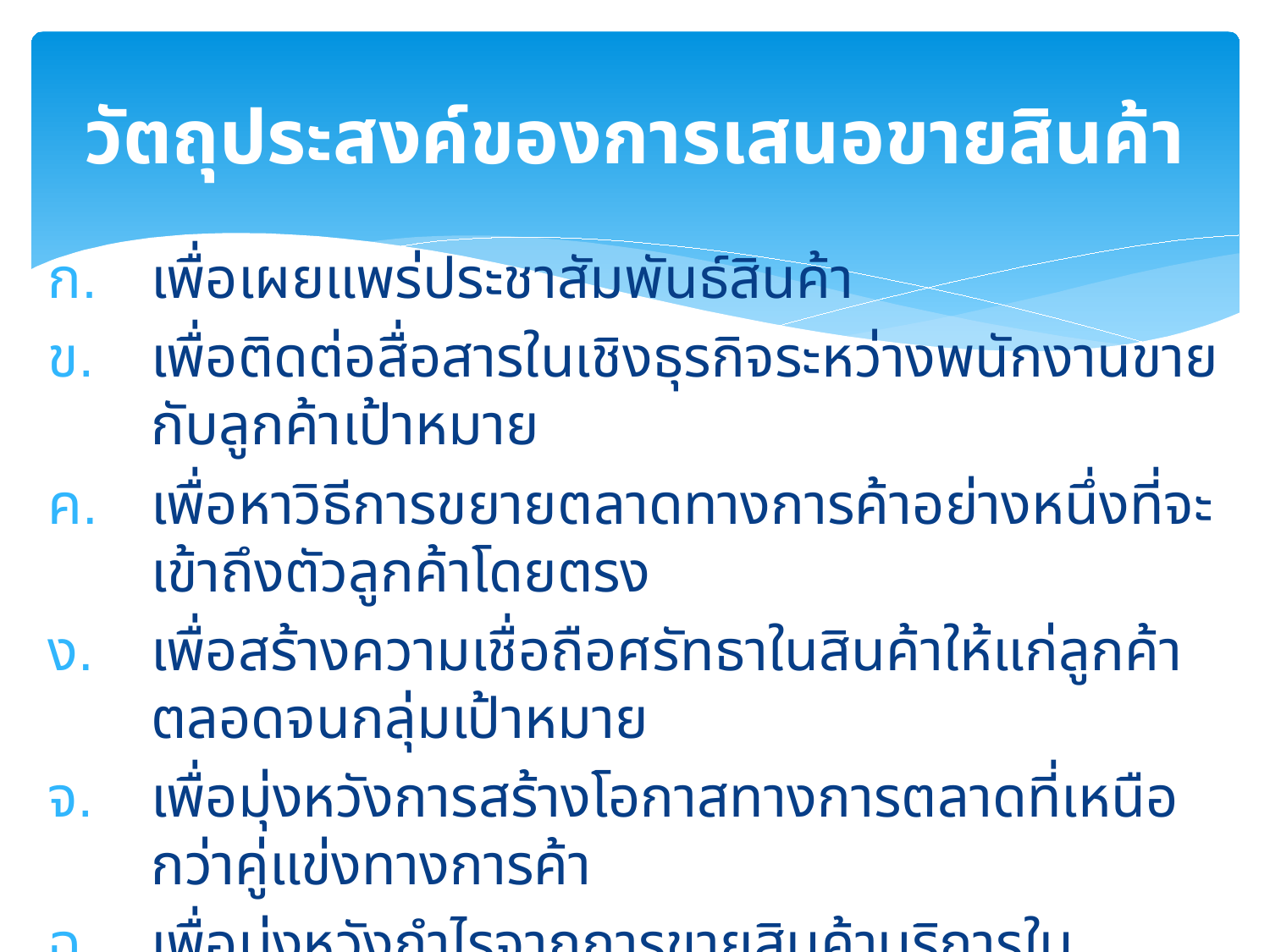

# วัตถุประสงค์ของการเสนอขายสินค้า
เพื่อเผยแพร่ประชาสัมพันธ์สินค้า
เพื่อติดต่อสื่อสารในเชิงธุรกิจระหว่างพนักงานขายกับลูกค้าเป้าหมาย
เพื่อหาวิธีการขยายตลาดทางการค้าอย่างหนึ่งที่จะเข้าถึงตัวลูกค้าโดยตรง
เพื่อสร้างความเชื่อถือศรัทธาในสินค้าให้แก่ลูกค้าตลอดจนกลุ่มเป้าหมาย
เพื่อมุ่งหวังการสร้างโอกาสทางการตลาดที่เหนือกว่าคู่แข่งทางการค้า
เพื่อมุ่งหวังกำไรจากการขายสินค้าบริการในปริมาณที่เพิ่มมากขึ้น